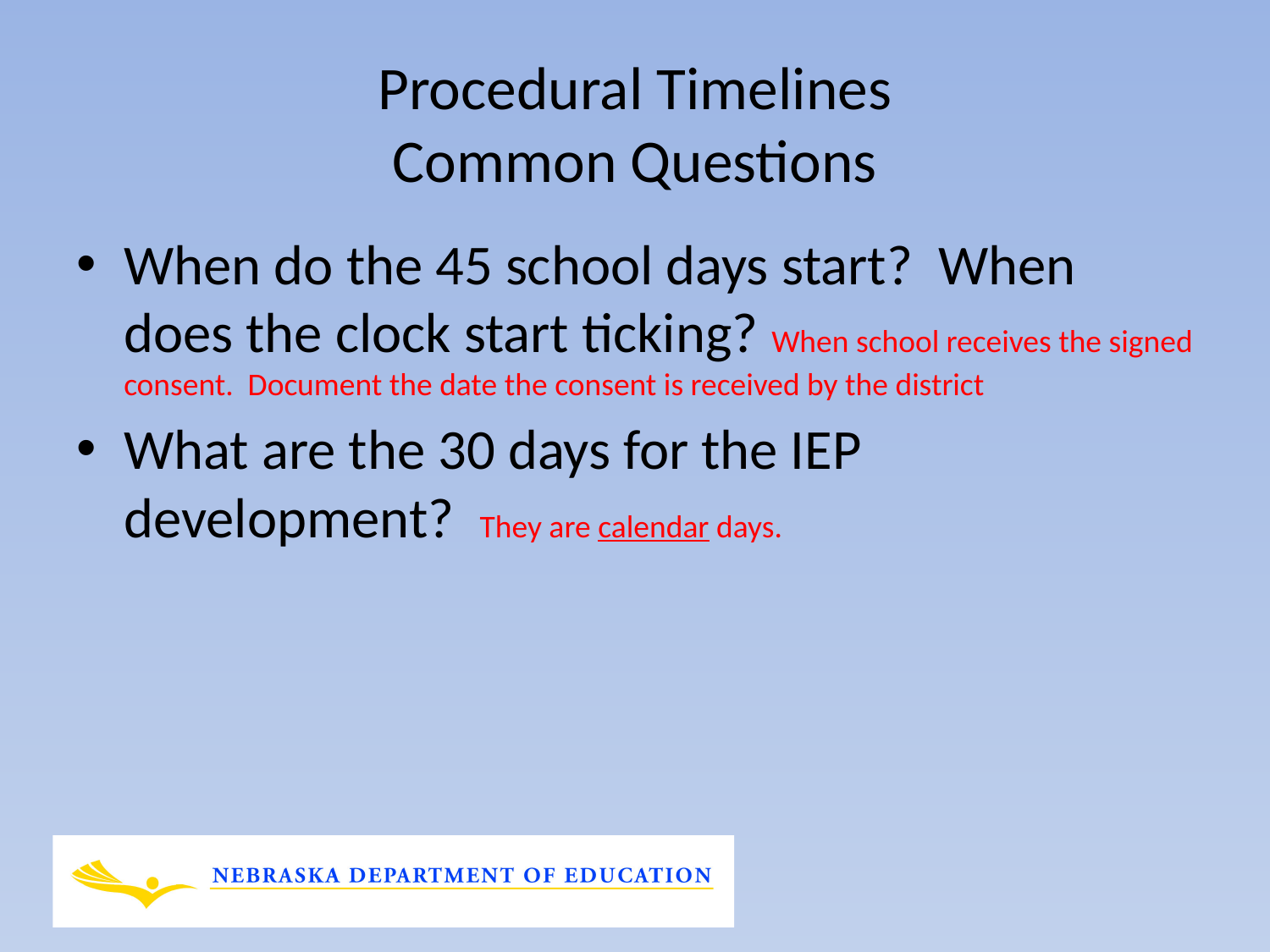

# Procedural Timelines Common Questions
When do the 45 school days start?  When does the clock start ticking? When school receives the signed consent.  Document the date the consent is received by the district
What are the 30 days for the IEP development?  They are calendar days.